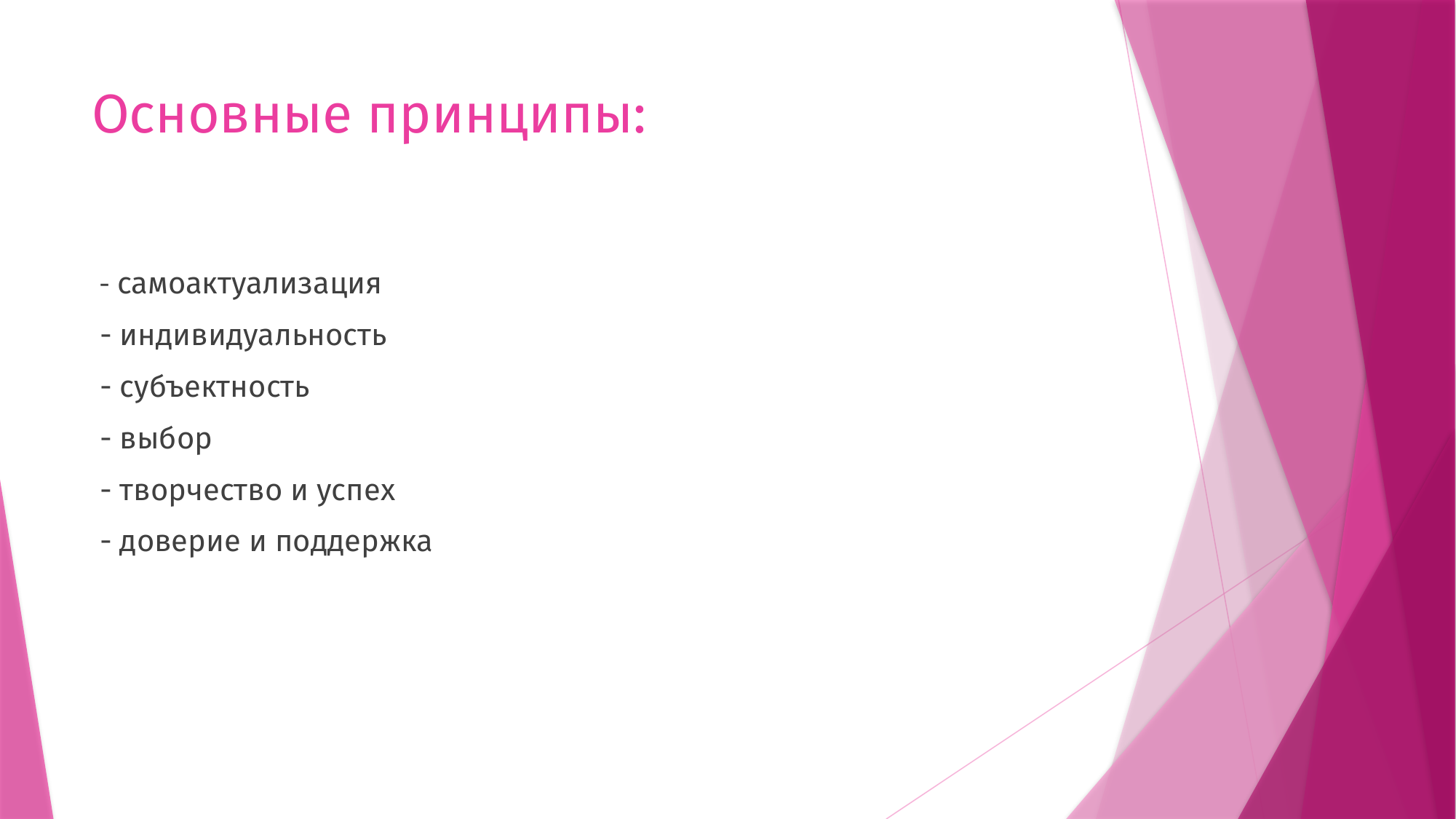

# Основные принципы:
 - самоактуализация
 - индивидуальность
 - субъектность
 - выбор
 - творчество и успех
 - доверие и поддержка